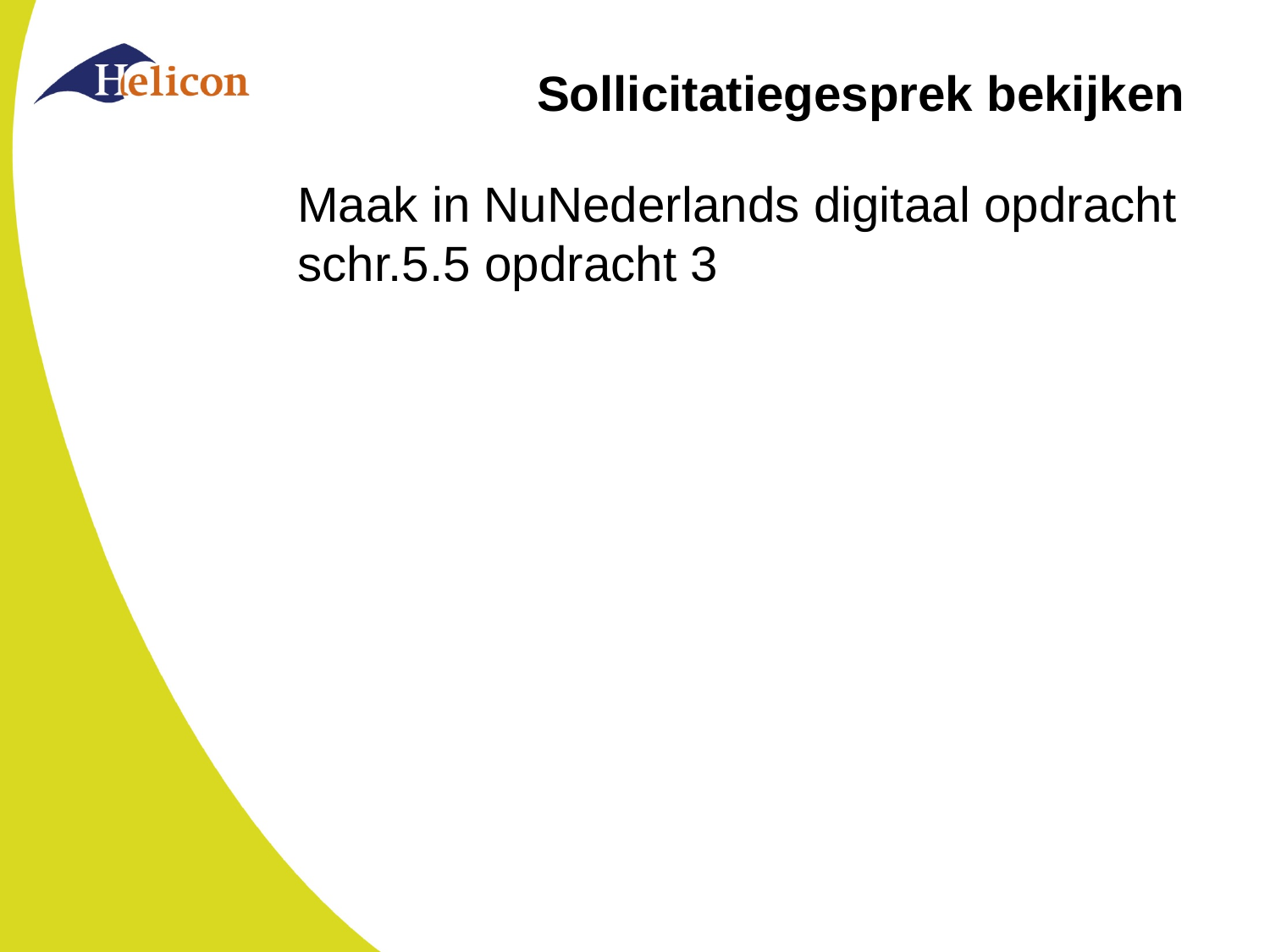

# Sollicitatiegesprek bekijken
Maak in NuNederlands digitaal opdracht schr.5.5 opdracht 3